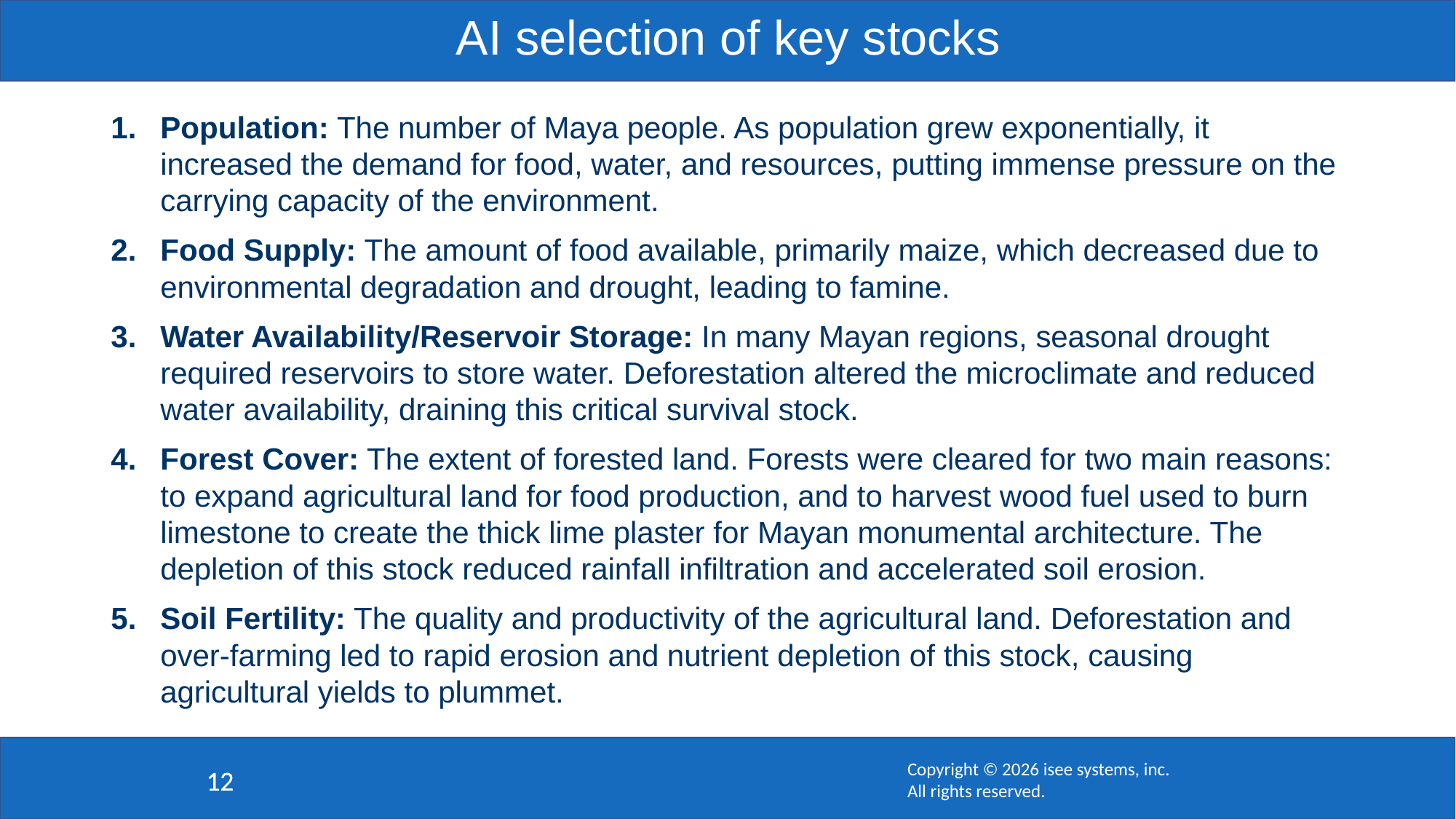

# AI selection of key stocks
Population: The number of Maya people. As population grew exponentially, it increased the demand for food, water, and resources, putting immense pressure on the carrying capacity of the environment.
Food Supply: The amount of food available, primarily maize, which decreased due to environmental degradation and drought, leading to famine.
Water Availability/Reservoir Storage: In many Mayan regions, seasonal drought required reservoirs to store water. Deforestation altered the microclimate and reduced water availability, draining this critical survival stock.
Forest Cover: The extent of forested land. Forests were cleared for two main reasons: to expand agricultural land for food production, and to harvest wood fuel used to burn limestone to create the thick lime plaster for Mayan monumental architecture. The depletion of this stock reduced rainfall infiltration and accelerated soil erosion.
Soil Fertility: The quality and productivity of the agricultural land. Deforestation and over-farming led to rapid erosion and nutrient depletion of this stock, causing agricultural yields to plummet.